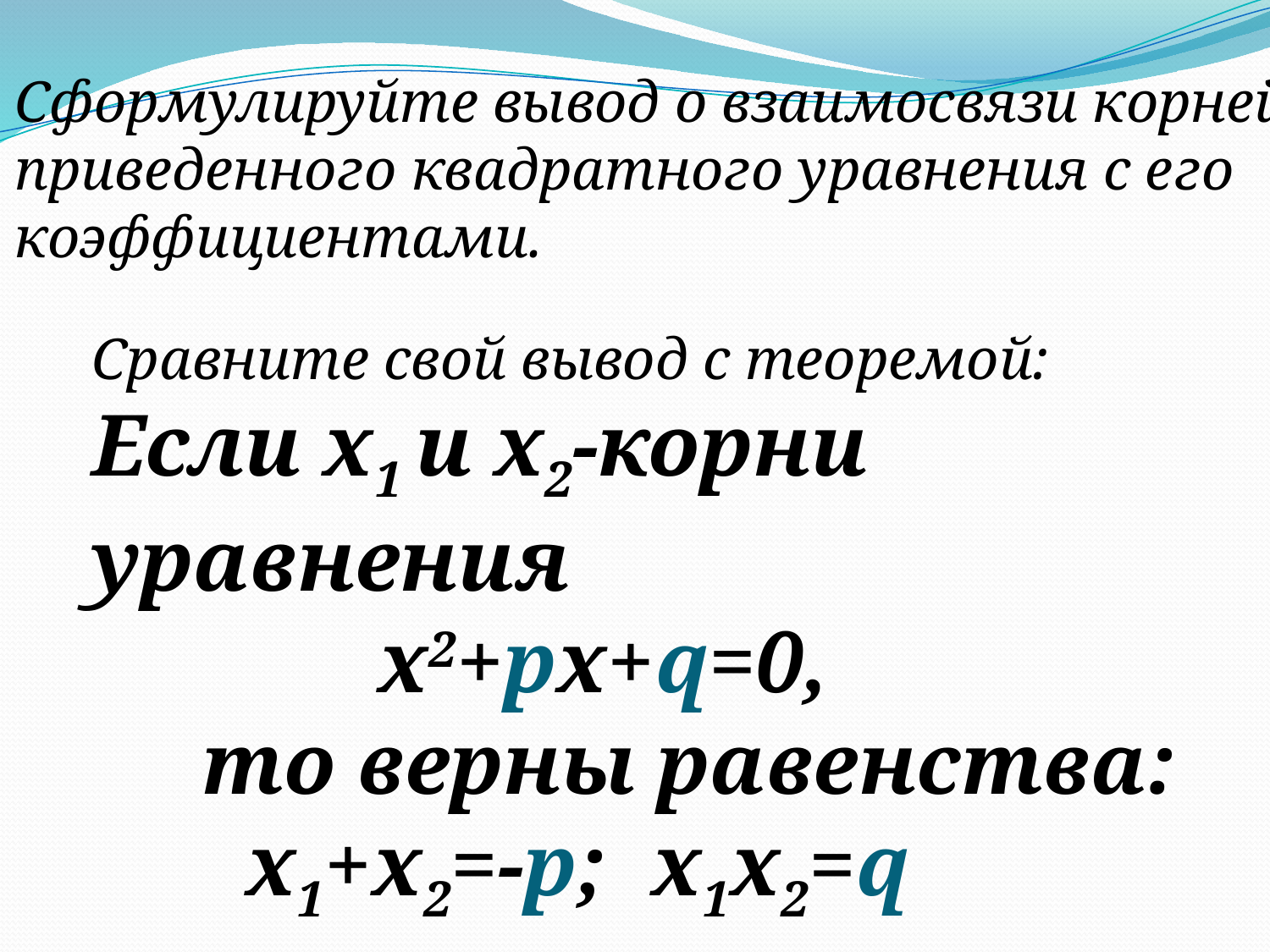

Сформулируйте вывод о взаимосвязи корней
приведенного квадратного уравнения с его
коэффициентами.
Сравните свой вывод с теоремой:
Если х1 и х2-корни уравнения
             х2+рх+q=0,
     то верны равенства:
       х1+х2=-р;  х1х2=q